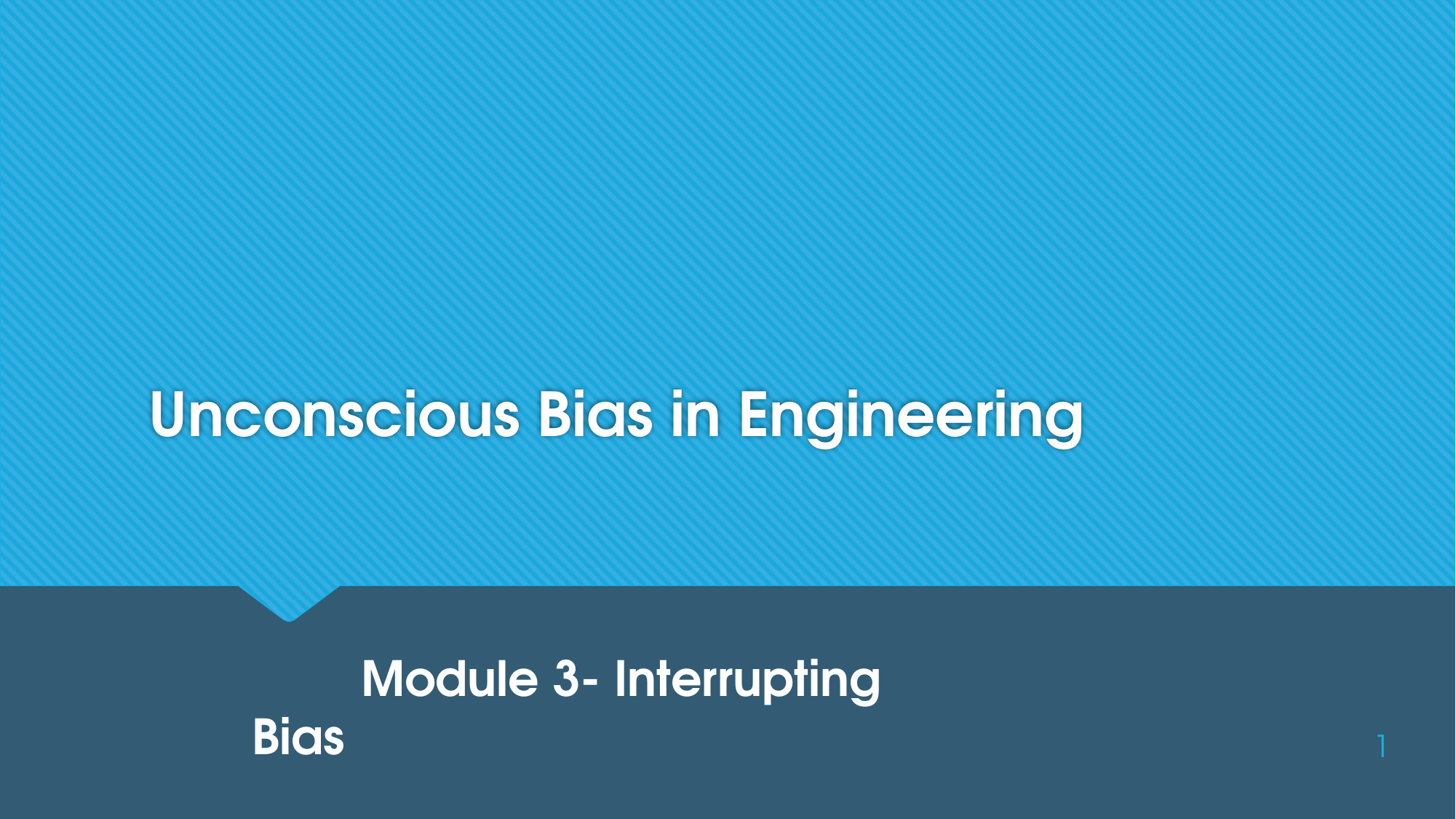

# Unconscious Bias in Engineering

	Module 3- Interrupting Bias
1